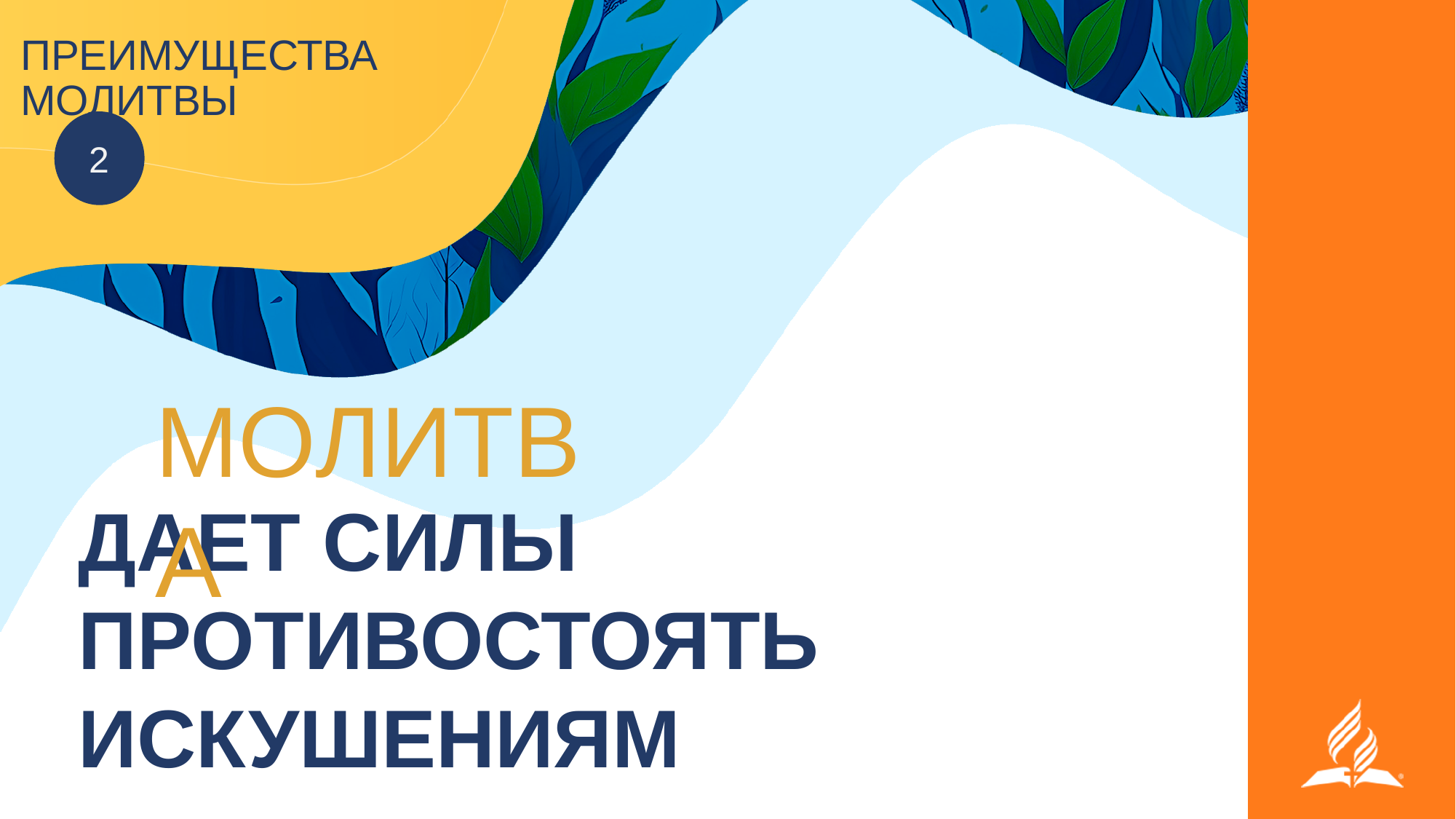

# ПРЕИМУЩЕСТВА МОЛИТВЫ
2
МОЛИТВА
ДАЕТ СИЛЫ
ПРОТИВОСТОЯТЬ ИСКУШЕНИЯМ